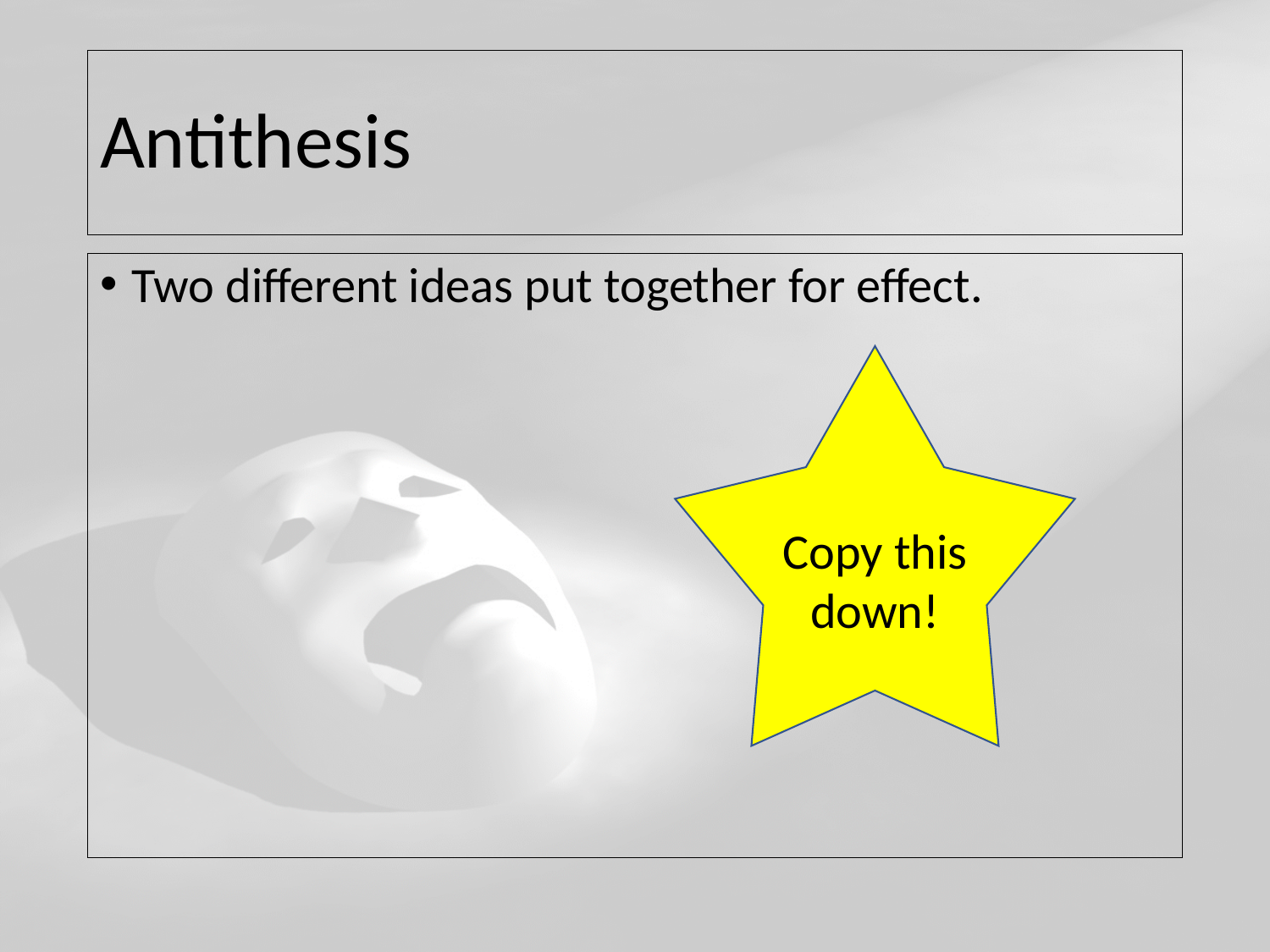

# Antithesis
Two different ideas put together for effect.
Copy this down!